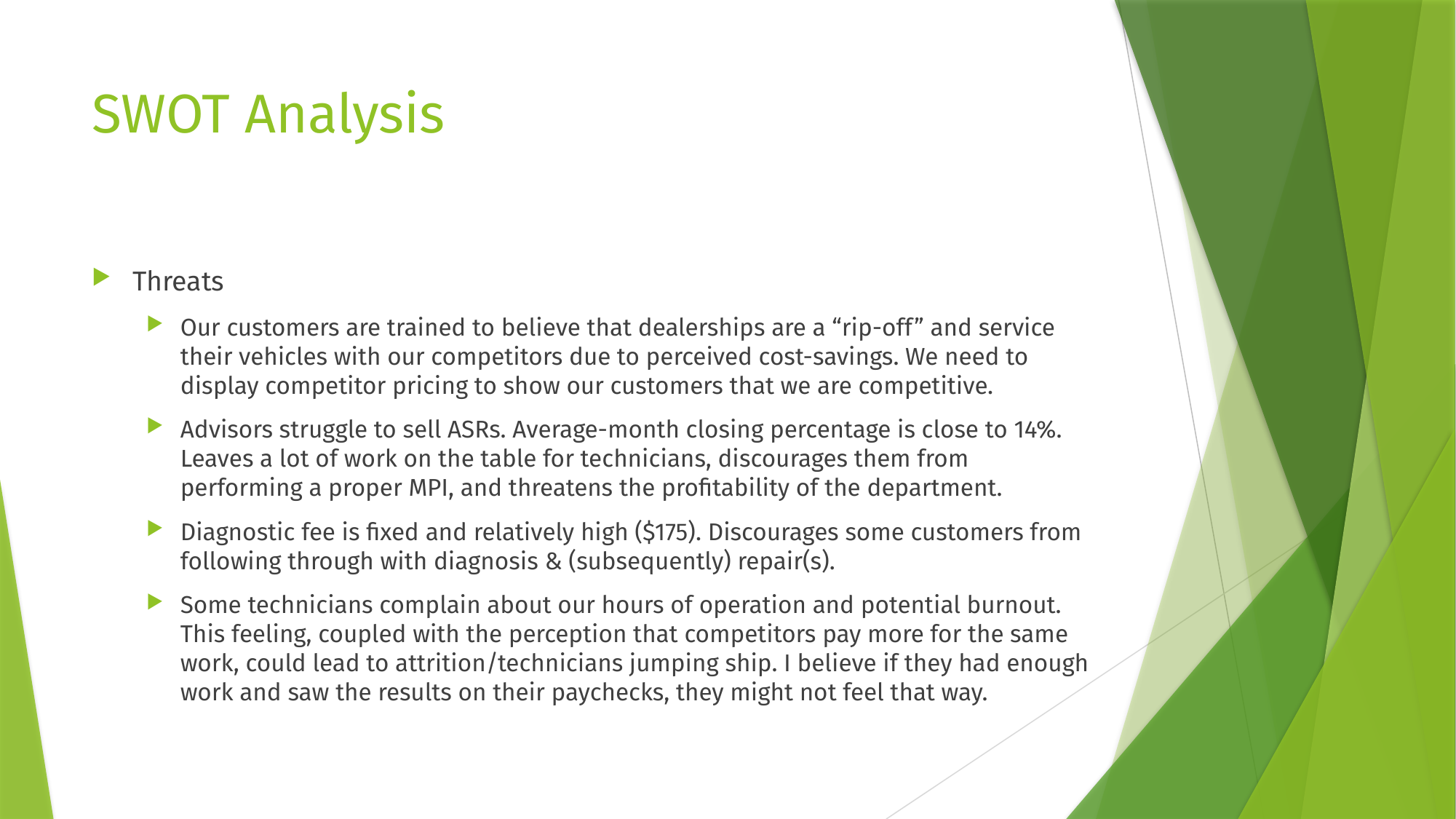

# SWOT Analysis
Threats
Our customers are trained to believe that dealerships are a “rip-off” and service their vehicles with our competitors due to perceived cost-savings. We need to display competitor pricing to show our customers that we are competitive.
Advisors struggle to sell ASRs. Average-month closing percentage is close to 14%. Leaves a lot of work on the table for technicians, discourages them from performing a proper MPI, and threatens the profitability of the department.
Diagnostic fee is fixed and relatively high ($175). Discourages some customers from following through with diagnosis & (subsequently) repair(s).
Some technicians complain about our hours of operation and potential burnout. This feeling, coupled with the perception that competitors pay more for the same work, could lead to attrition/technicians jumping ship. I believe if they had enough work and saw the results on their paychecks, they might not feel that way.